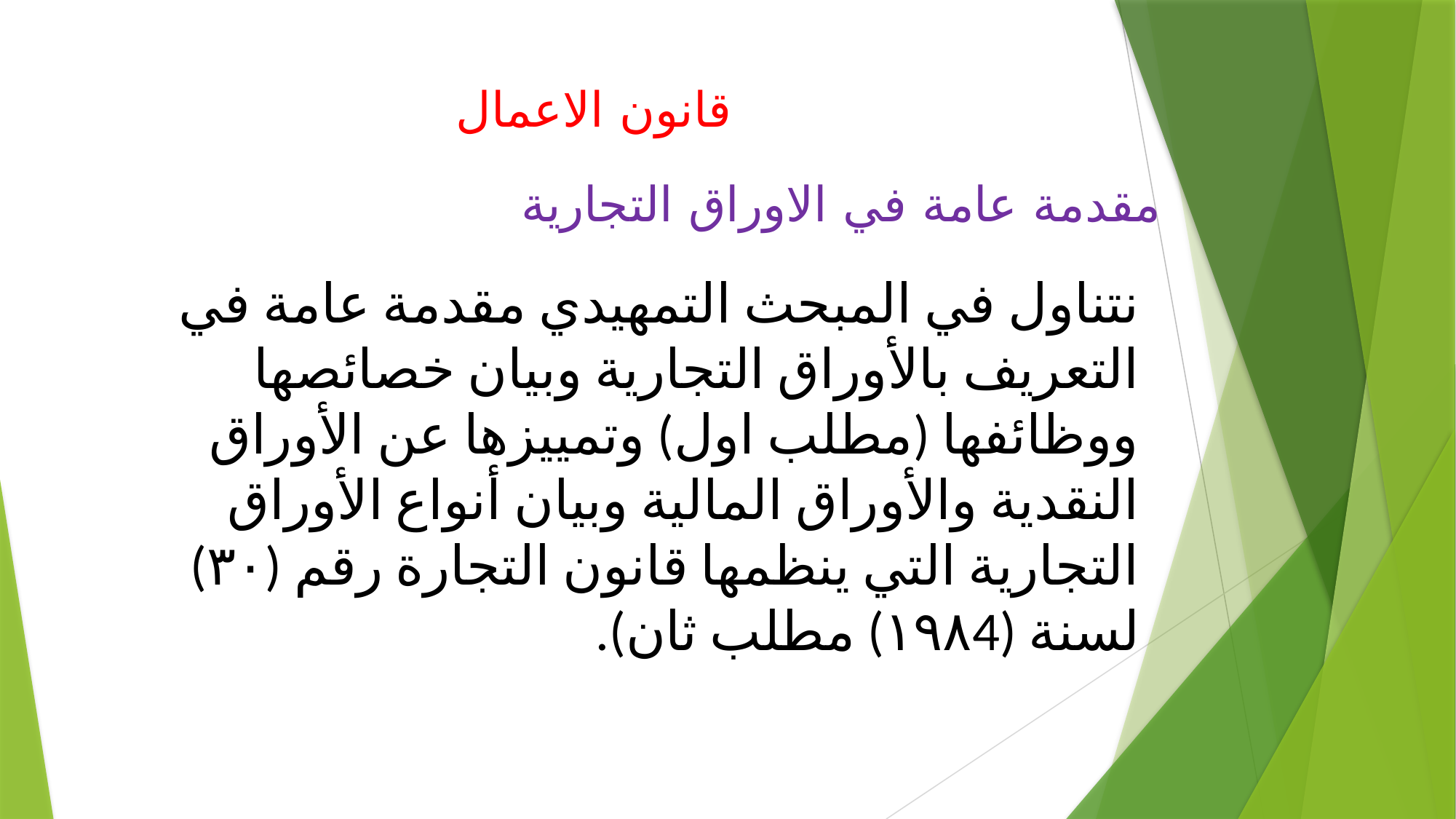

# قانون الاعمال
مقدمة عامة في الاوراق التجارية
نتناول في المبحث التمهيدي مقدمة عامة في التعريف بالأوراق التجارية وبيان خصائصها ووظائفها (مطلب اول) وتمييزها عن الأوراق النقدية والأوراق المالية وبيان أنواع الأوراق التجارية التي ينظمها قانون التجارة رقم (۳۰) لسنة (۱۹۸4) مطلب ثان).